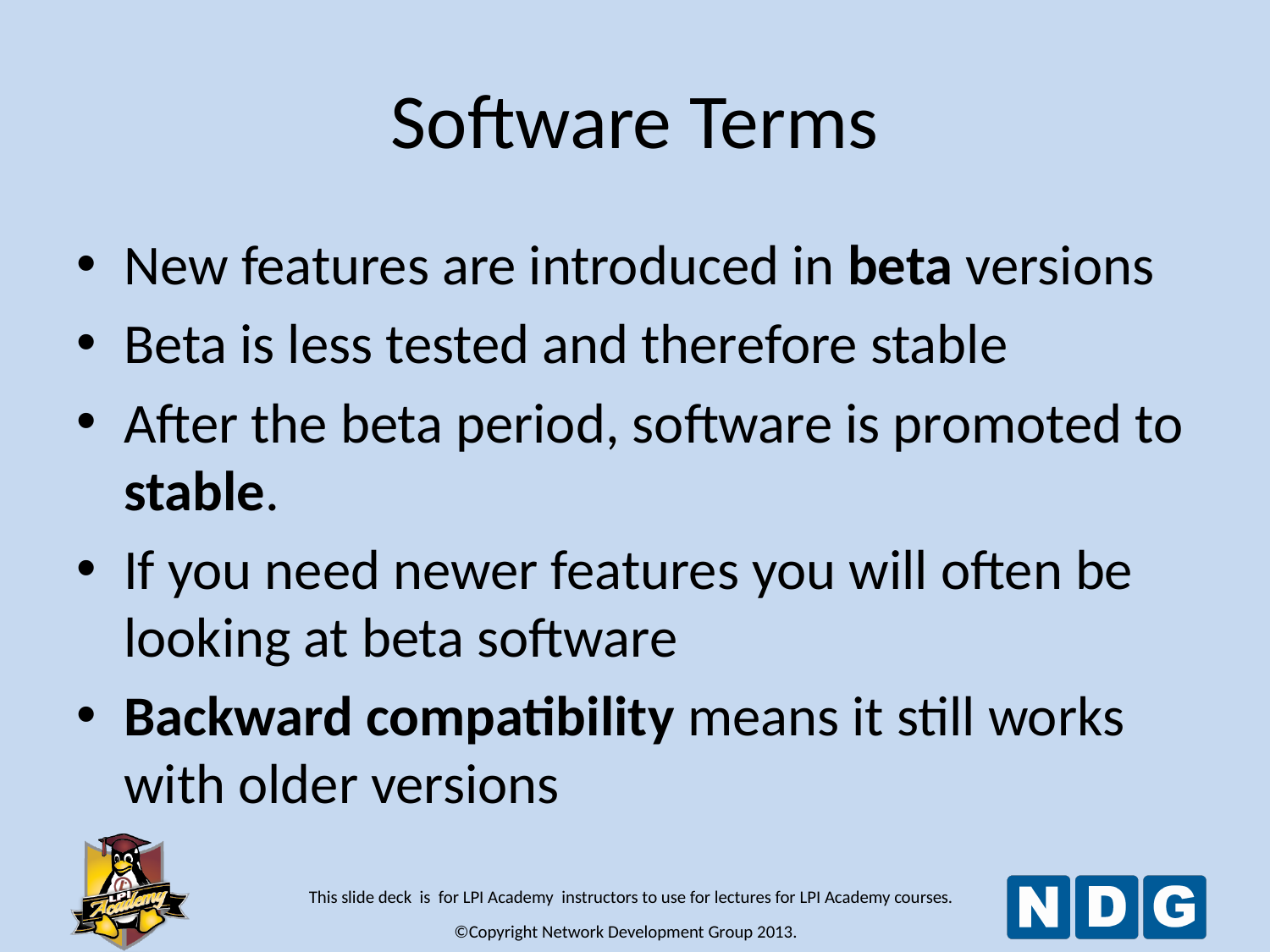

# Software Terms
New features are introduced in beta versions
Beta is less tested and therefore stable
After the beta period, software is promoted to stable.
If you need newer features you will often be looking at beta software
Backward compatibility means it still works with older versions